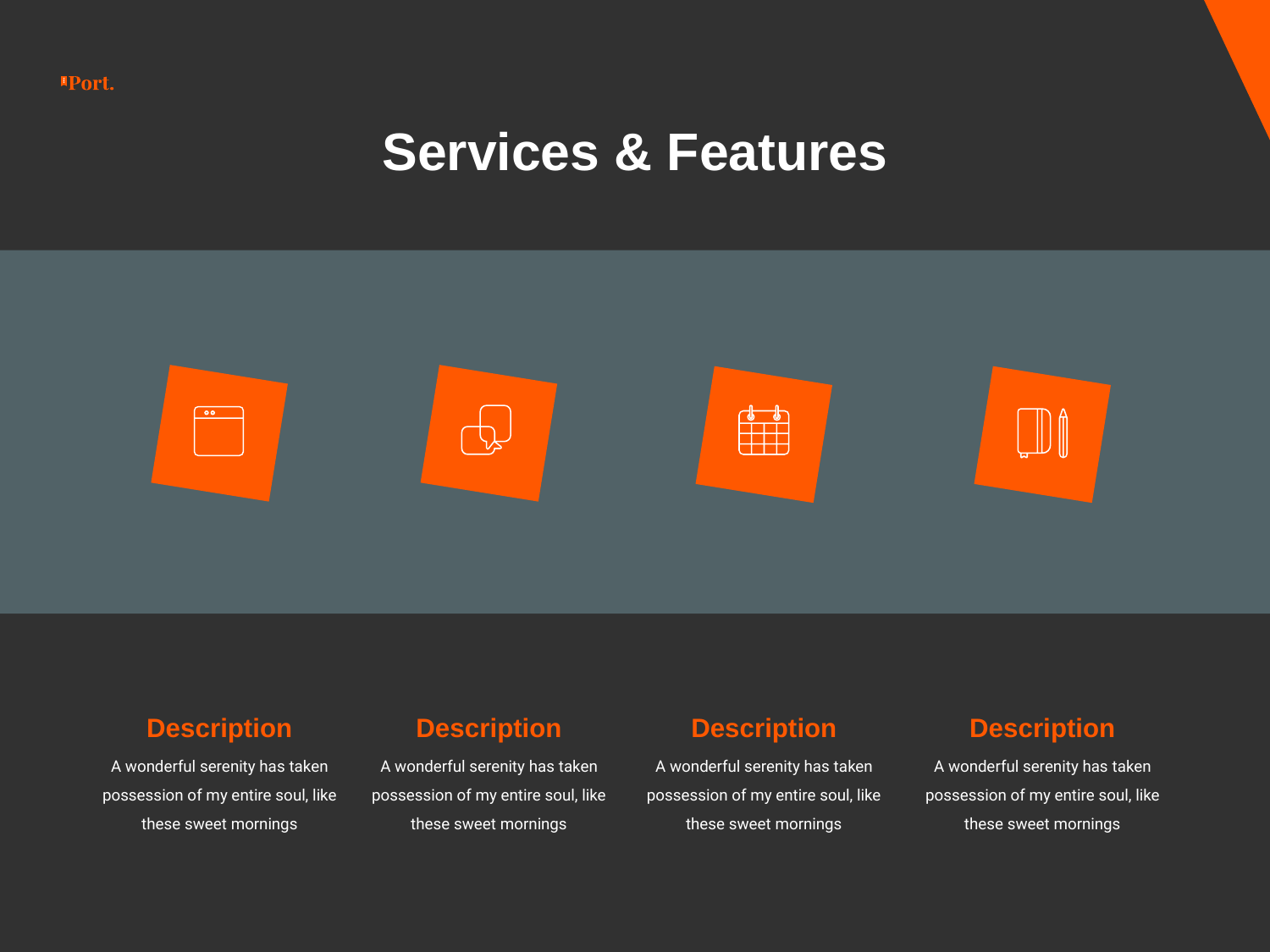

Services & Features

Description
Description
Description
Description
A wonderful serenity has taken possession of my entire soul, like these sweet mornings
A wonderful serenity has taken possession of my entire soul, like these sweet mornings
A wonderful serenity has taken possession of my entire soul, like these sweet mornings
A wonderful serenity has taken possession of my entire soul, like these sweet mornings